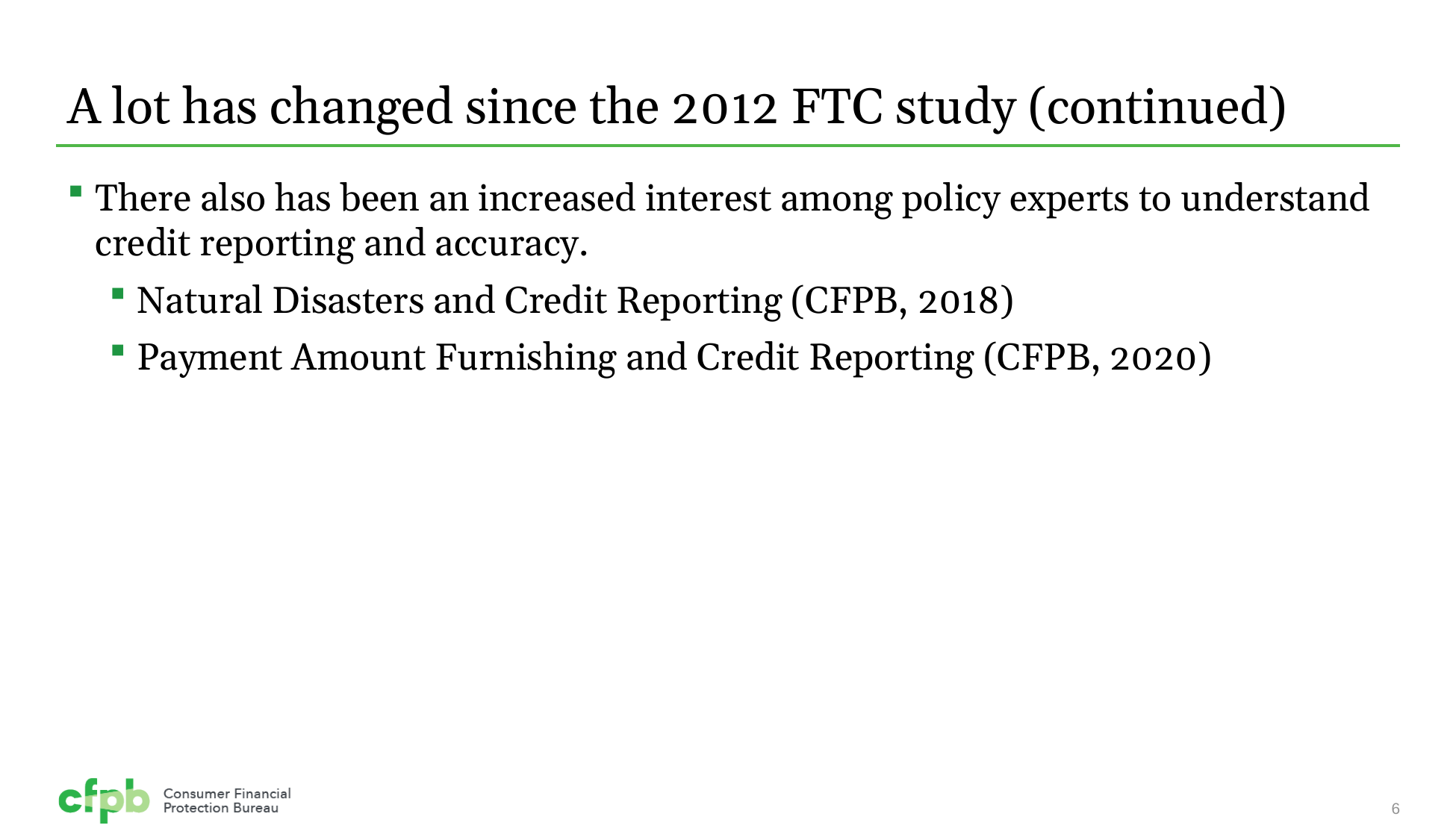

# A lot has changed since the 2012 FTC study (continued)
There also has been an increased interest among policy experts to understand credit reporting and accuracy.
Natural Disasters and Credit Reporting (CFPB, 2018)
Payment Amount Furnishing and Credit Reporting (CFPB, 2020)

6